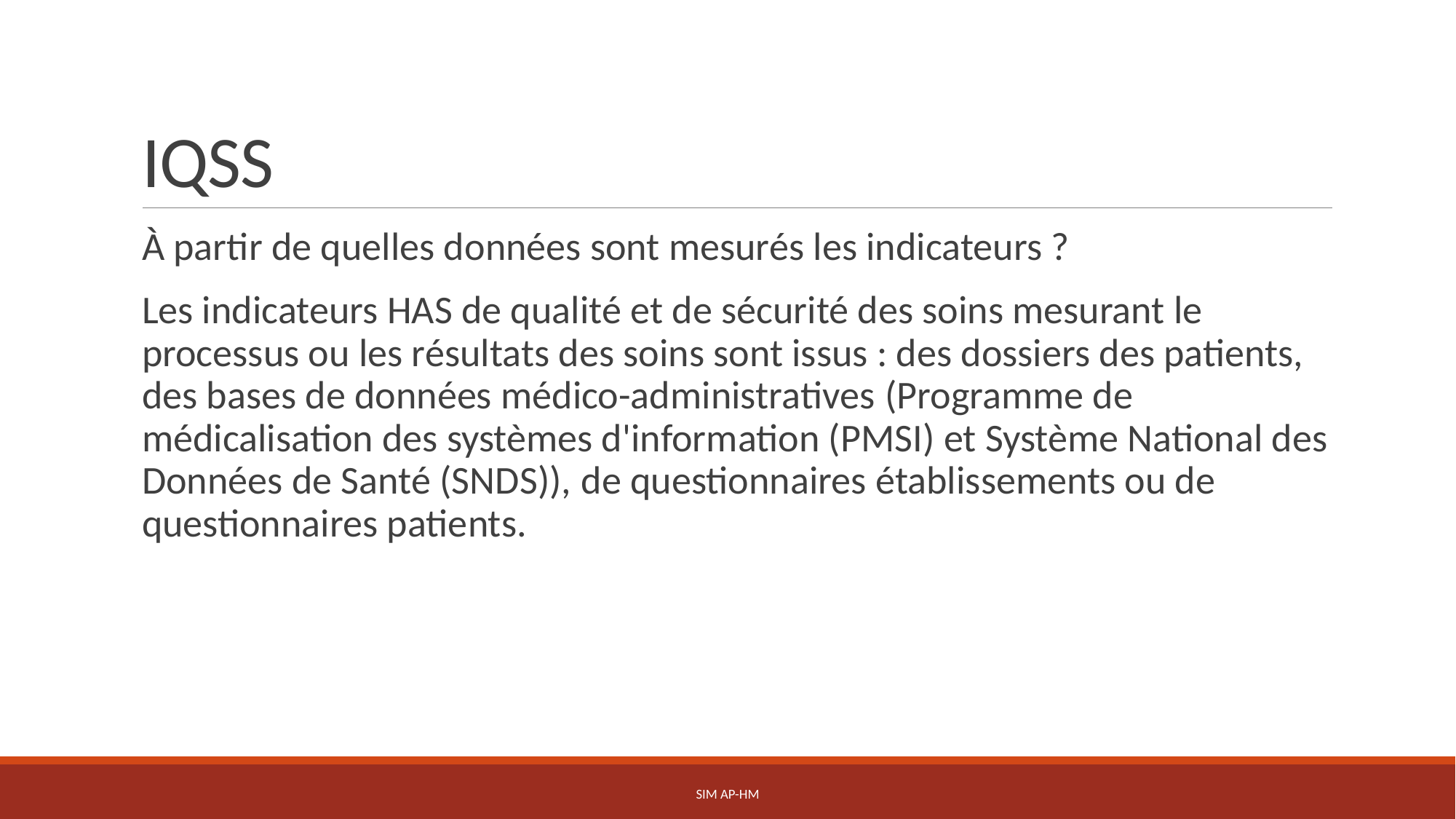

# IQSS
À partir de quelles données sont mesurés les indicateurs ?
Les indicateurs HAS de qualité et de sécurité des soins mesurant le processus ou les résultats des soins sont issus : des dossiers des patients, des bases de données médico-administratives (Programme de médicalisation des systèmes d'information (PMSI) et Système National des Données de Santé (SNDS)), de questionnaires établissements ou de questionnaires patients.

SIM AP-HM